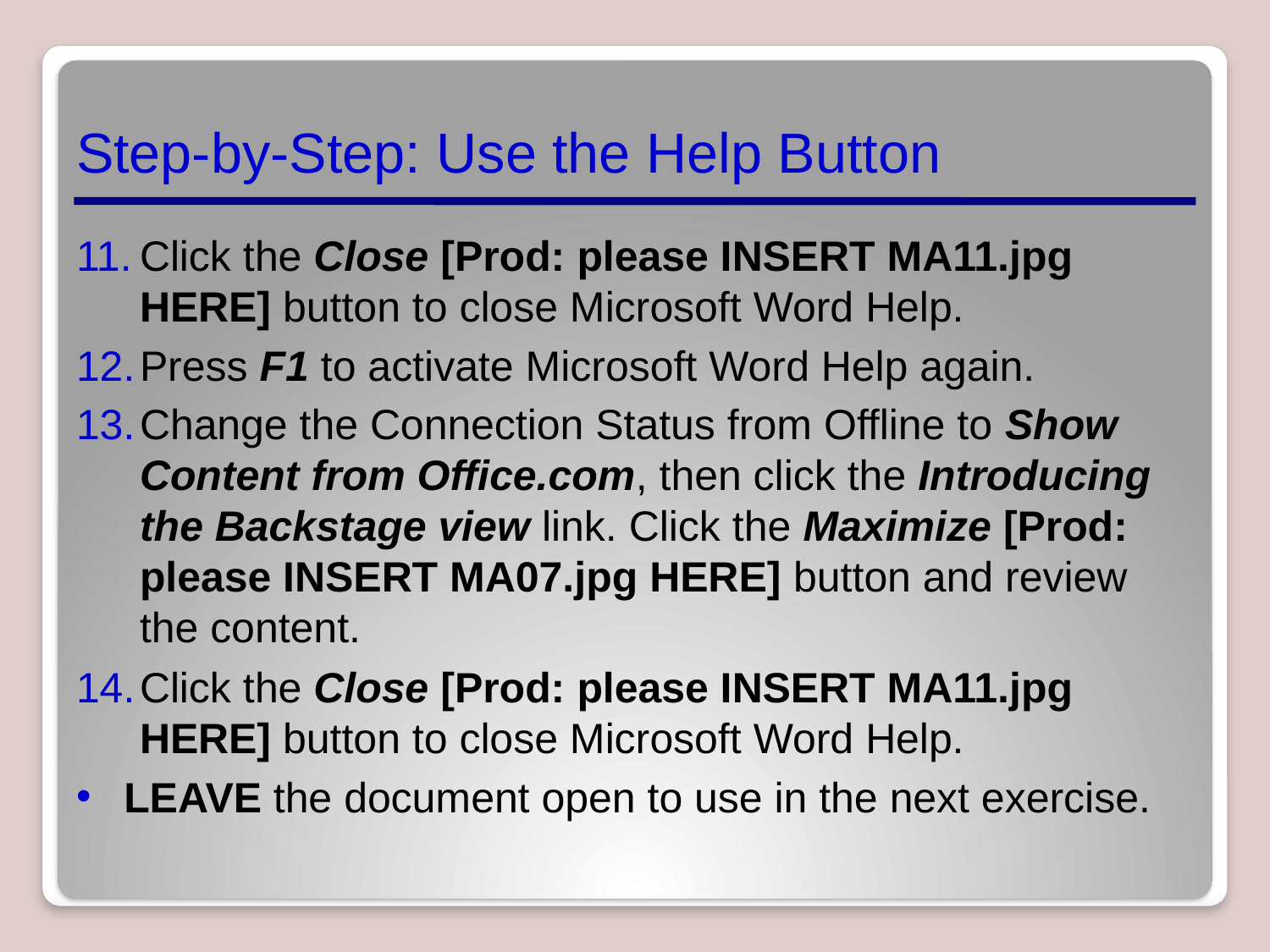

# Step-by-Step: Use the Help Button
Click the Close [Prod: please INSERT MA11.jpg HERE] button to close Microsoft Word Help.
Press F1 to activate Microsoft Word Help again.
Change the Connection Status from Offline to Show Content from Office.com, then click the Introducing the Backstage view link. Click the Maximize [Prod: please INSERT MA07.jpg HERE] button and review the content.
Click the Close [Prod: please INSERT MA11.jpg HERE] button to close Microsoft Word Help.
LEAVE the document open to use in the next exercise.